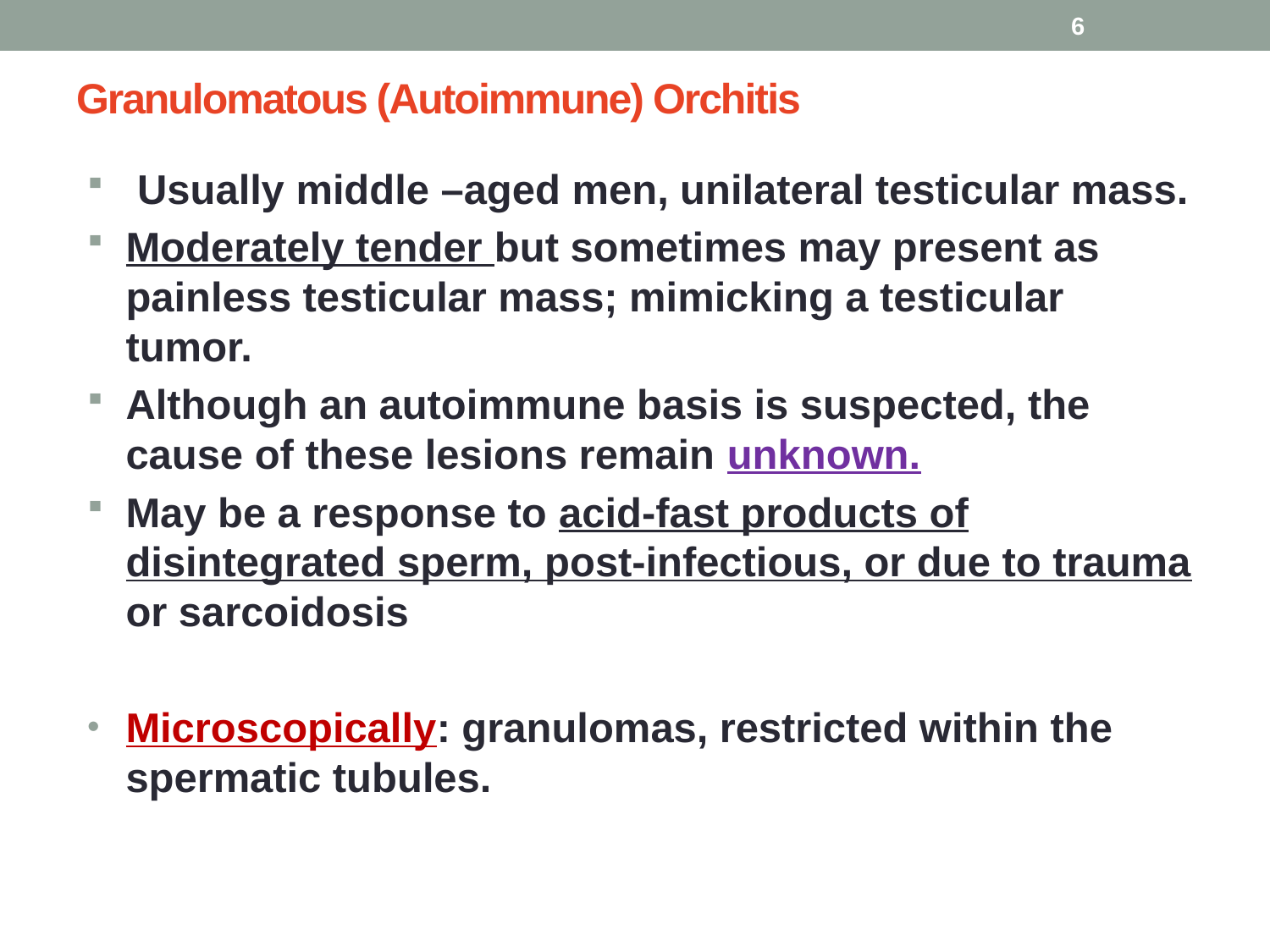

6
# Granulomatous (Autoimmune) Orchitis
 Usually middle –aged men, unilateral testicular mass.
Moderately tender but sometimes may present as painless testicular mass; mimicking a testicular tumor.
Although an autoimmune basis is suspected, the cause of these lesions remain unknown.
May be a response to acid-fast products of disintegrated sperm, post-infectious, or due to trauma or sarcoidosis

Microscopically: granulomas, restricted within the spermatic tubules.